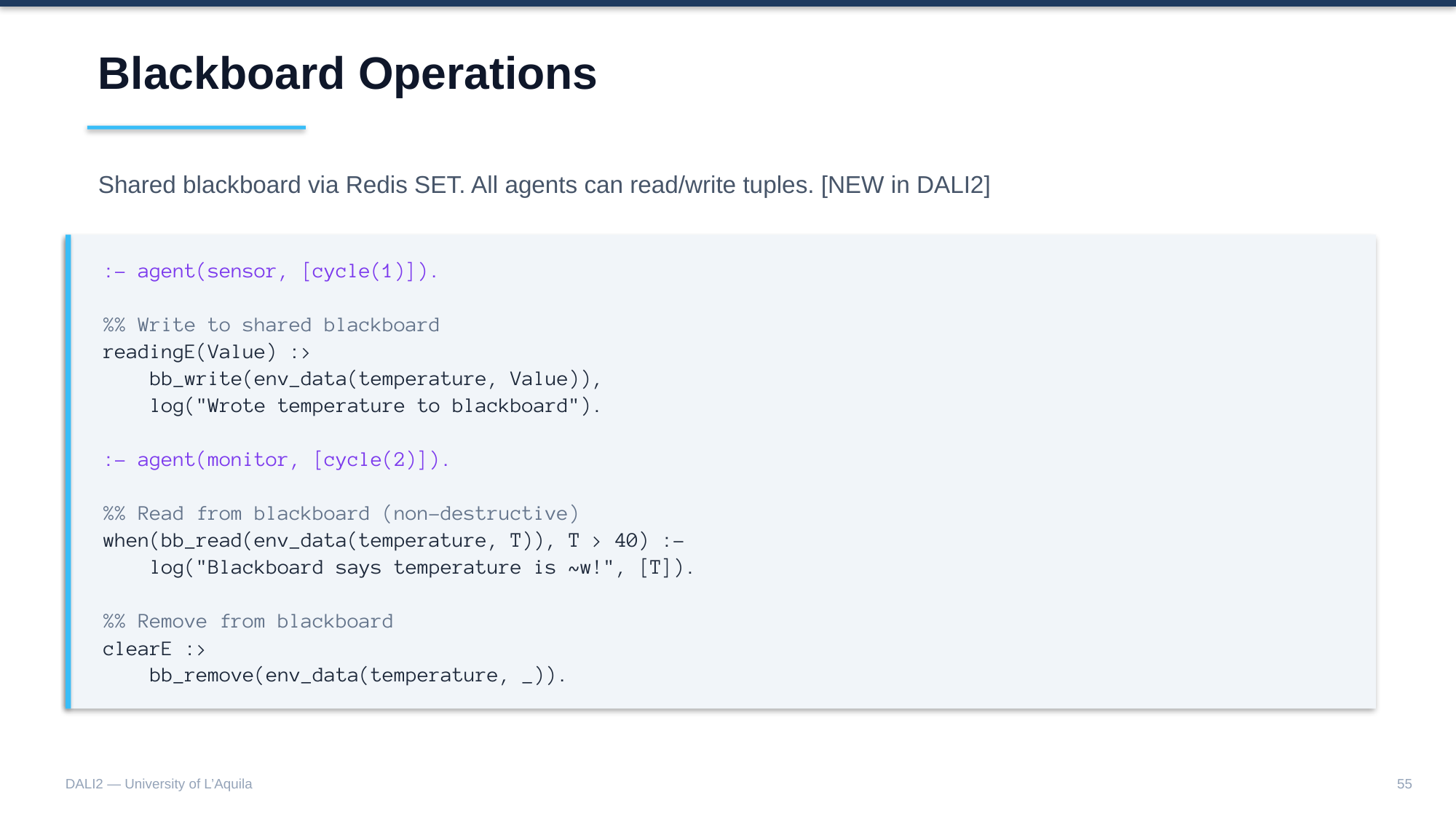

Blackboard Operations

Shared blackboard via Redis SET. All agents can read/write tuples. [NEW in DALI2]

:- agent(sensor, [cycle(1)]).

%% Write to shared blackboard
readingE(Value) :>
    bb_write(env_data(temperature, Value)),
    log("Wrote temperature to blackboard").

:- agent(monitor, [cycle(2)]).

%% Read from blackboard (non-destructive)
when(bb_read(env_data(temperature, T)), T > 40) :-
    log("Blackboard says temperature is ~w!", [T]).

%% Remove from blackboard
clearE :>
    bb_remove(env_data(temperature, _)).
DALI2 — University of L’Aquila
55